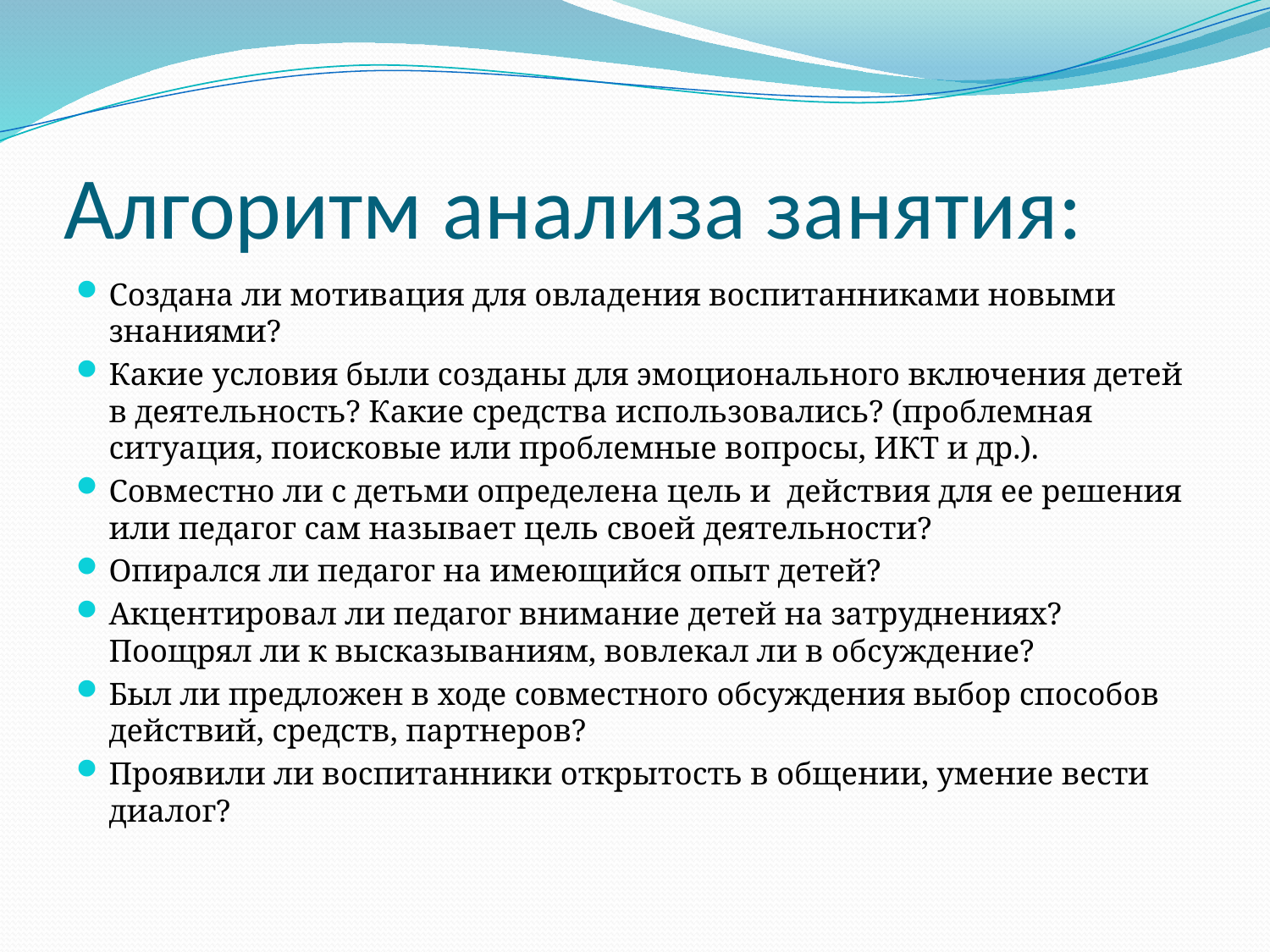

# Алгоритм анализа занятия:
Создана ли мотивация для овладения воспитанниками новыми знаниями?
Какие условия были созданы для эмоционального включения детей в деятельность? Какие средства использовались? (проблемная ситуация, поисковые или проблемные вопросы, ИКТ и др.).
Совместно ли с детьми определена цель и  действия для ее решения или педагог сам называет цель своей деятельности?
Опирался ли педагог на имеющийся опыт детей?
Акцентировал ли педагог внимание детей на затруднениях? Поощрял ли к высказываниям, вовлекал ли в обсуждение?
Был ли предложен в ходе совместного обсуждения выбор способов действий, средств, партнеров?
Проявили ли воспитанники открытость в общении, умение вести диалог?